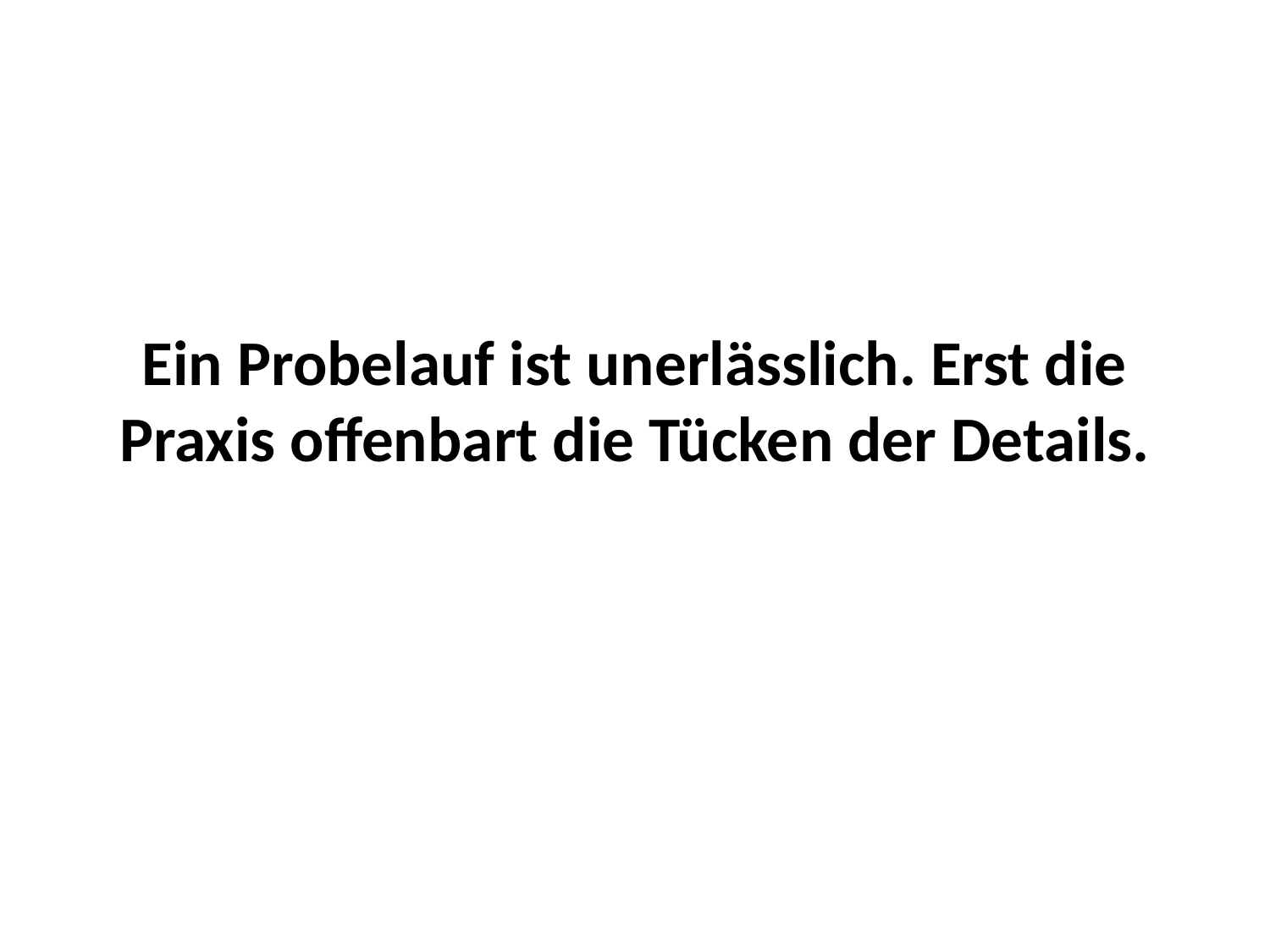

# Ein Probelauf ist unerlässlich. Erst die Praxis offenbart die Tücken der Details.